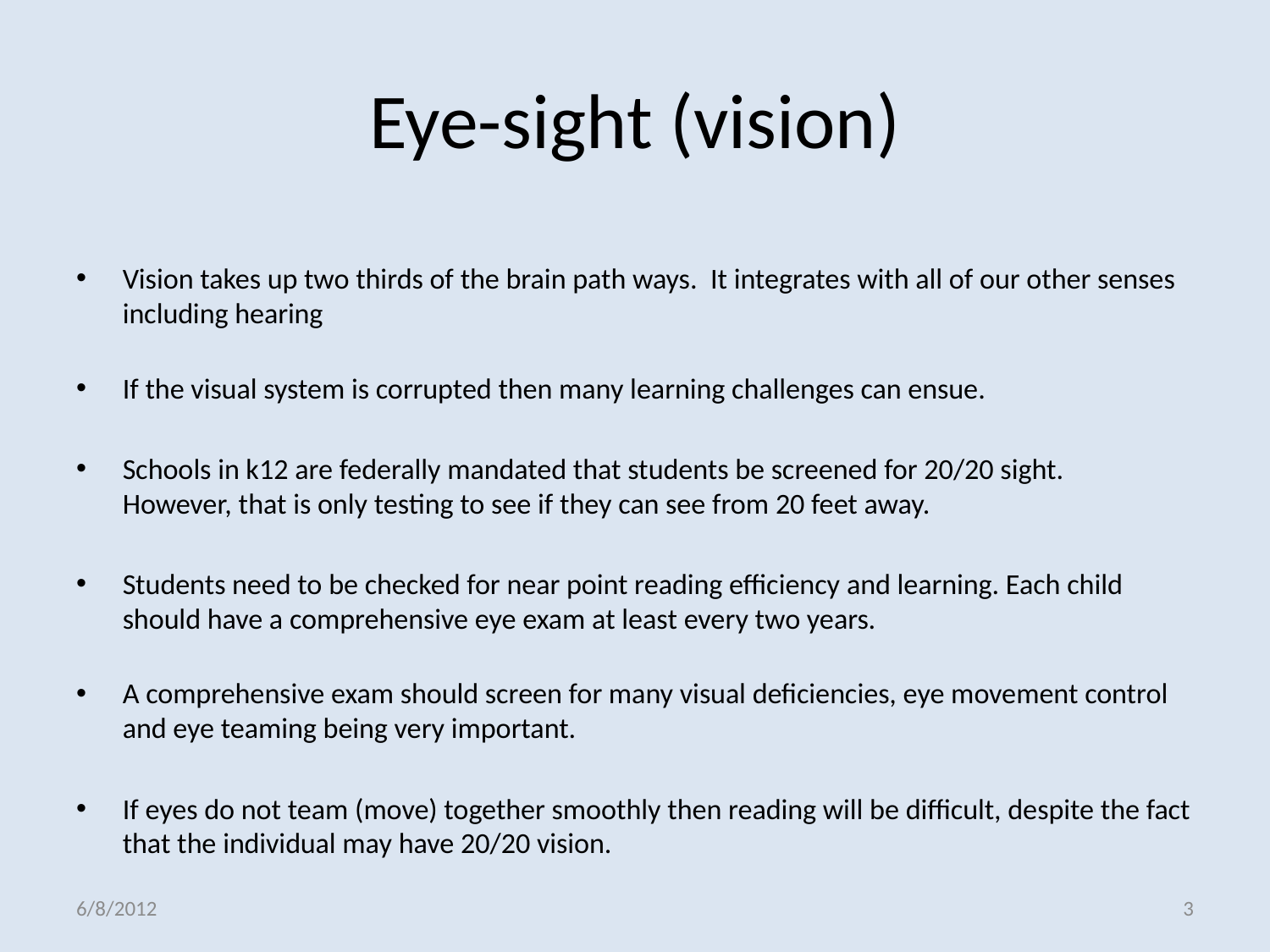

# Eye-sight (vision)
Vision takes up two thirds of the brain path ways.  It integrates with all of our other senses including hearing
If the visual system is corrupted then many learning challenges can ensue.

Schools in k12 are federally mandated that students be screened for 20/20 sight.
However, that is only testing to see if they can see from 20 feet away.

Students need to be checked for near point reading efficiency and learning. Each child should have a comprehensive eye exam at least every two years.
A comprehensive exam should screen for many visual deficiencies, eye movement control and eye teaming being very important.

If eyes do not team (move) together smoothly then reading will be difficult, despite the fact that the individual may have 20/20 vision.

6/8/2012
3